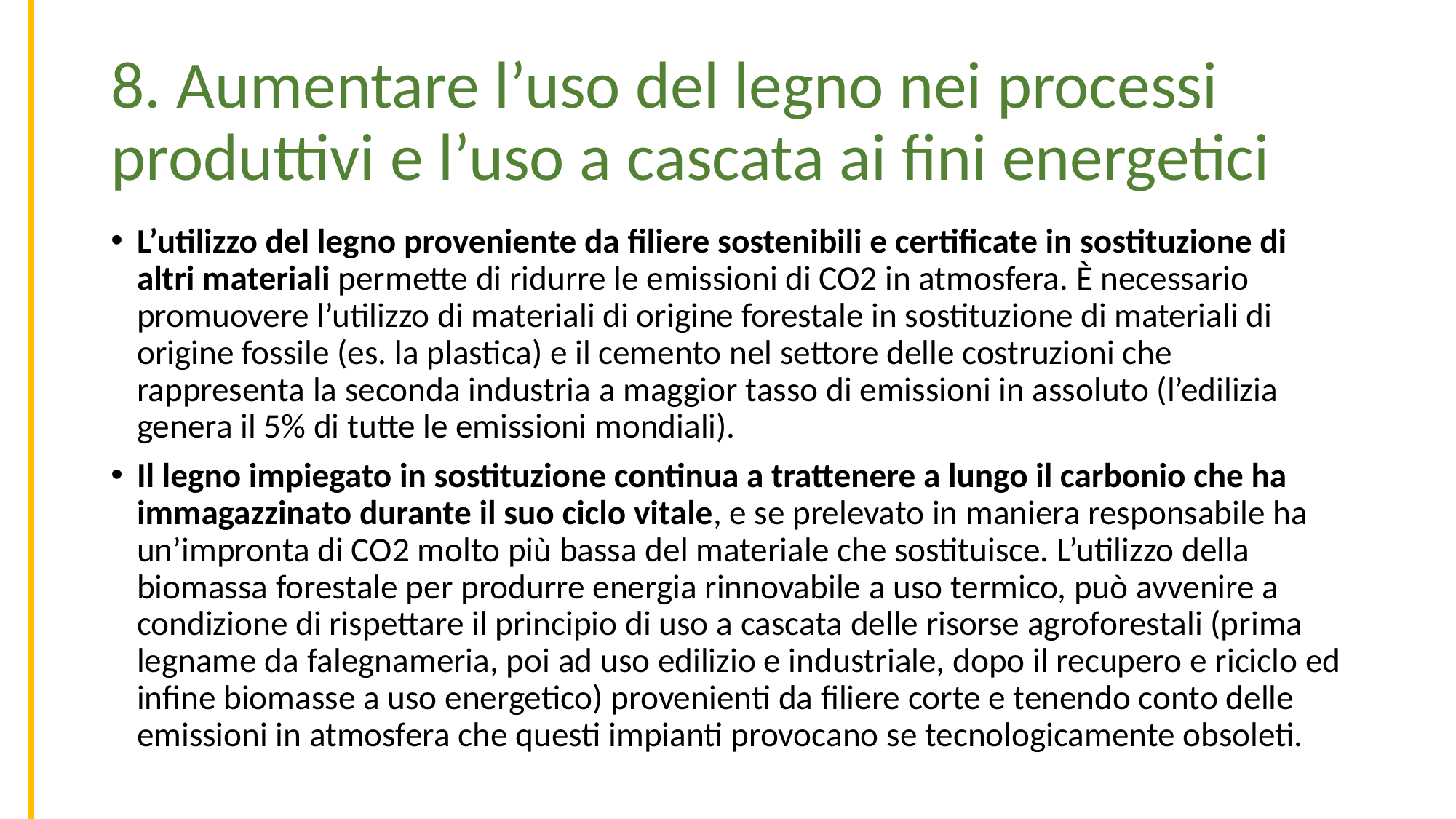

8. Aumentare l’uso del legno nei processi produttivi e l’uso a cascata ai fini energetici
L’utilizzo del legno proveniente da filiere sostenibili e certificate in sostituzione di altri materiali permette di ridurre le emissioni di CO2 in atmosfera. È necessario promuovere l’utilizzo di materiali di origine forestale in sostituzione di materiali di origine fossile (es. la plastica) e il cemento nel settore delle costruzioni che rappresenta la seconda industria a maggior tasso di emissioni in assoluto (l’edilizia genera il 5% di tutte le emissioni mondiali).
Il legno impiegato in sostituzione continua a trattenere a lungo il carbonio che ha immagazzinato durante il suo ciclo vitale, e se prelevato in maniera responsabile ha un’impronta di CO2 molto più bassa del materiale che sostituisce. L’utilizzo della biomassa forestale per produrre energia rinnovabile a uso termico, può avvenire a condizione di rispettare il principio di uso a cascata delle risorse agroforestali (prima legname da falegnameria, poi ad uso edilizio e industriale, dopo il recupero e riciclo ed infine biomasse a uso energetico) provenienti da filiere corte e tenendo conto delle emissioni in atmosfera che questi impianti provocano se tecnologicamente obsoleti.